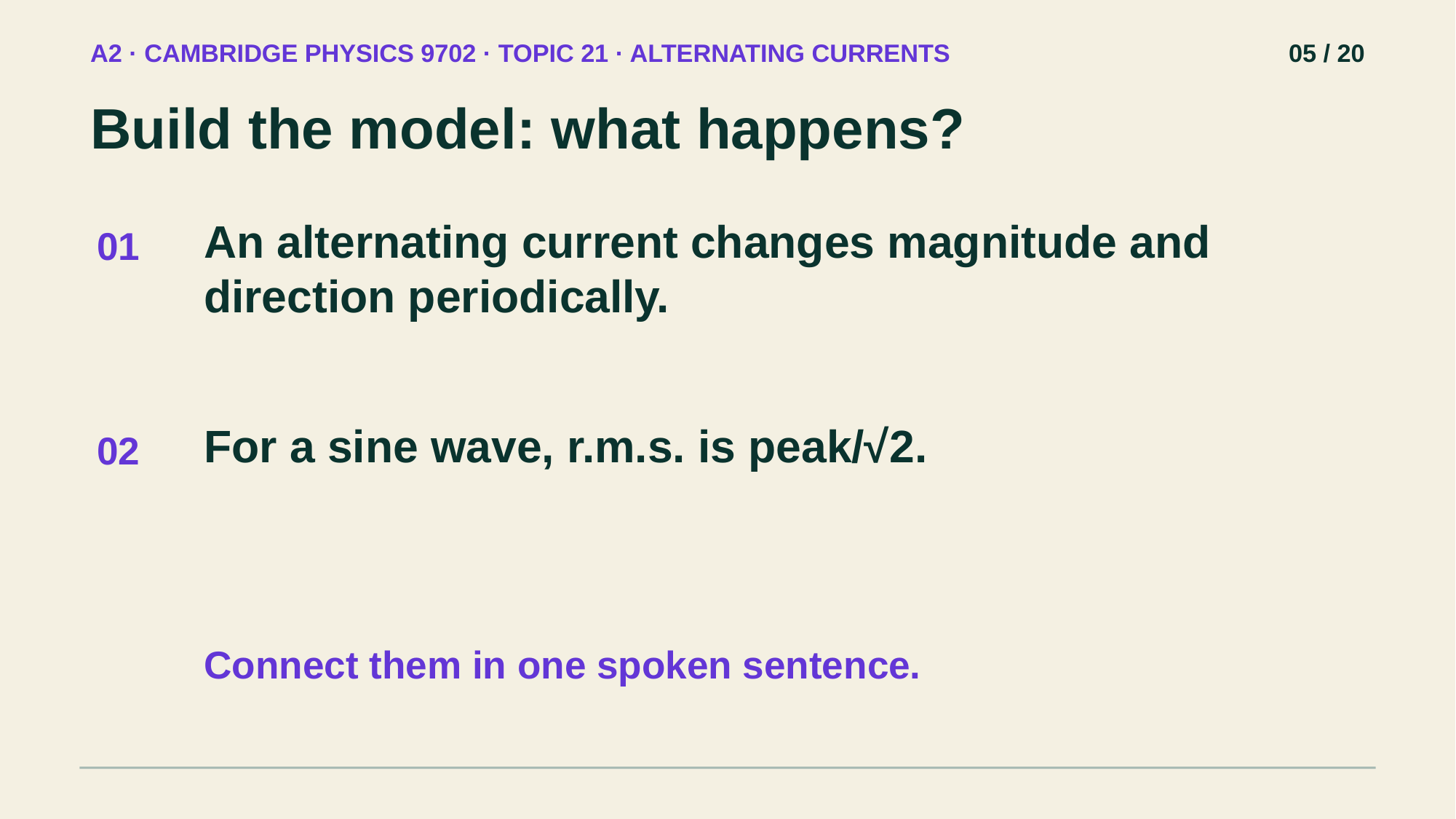

A2 · CAMBRIDGE PHYSICS 9702 · TOPIC 21 · ALTERNATING CURRENTS
05 / 20
Build the model: what happens?
An alternating current changes magnitude and direction periodically.
01
For a sine wave, r.m.s. is peak/√2.
02
Connect them in one spoken sentence.